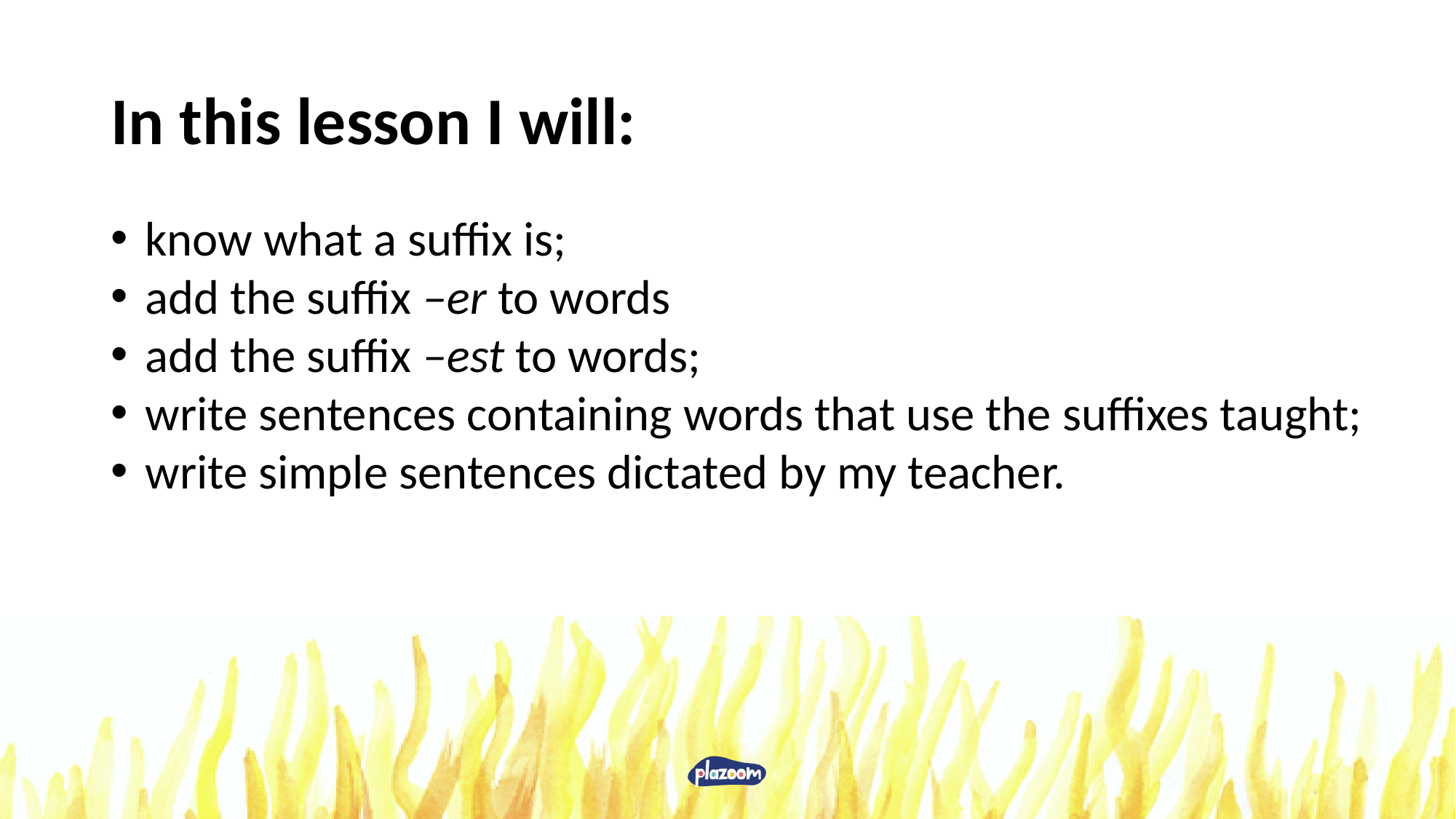

# In this lesson I will:
know what a suffix is;
add the suffix –er to words
add the suffix –est to words;
write sentences containing words that use the suffixes taught;
write simple sentences dictated by my teacher.